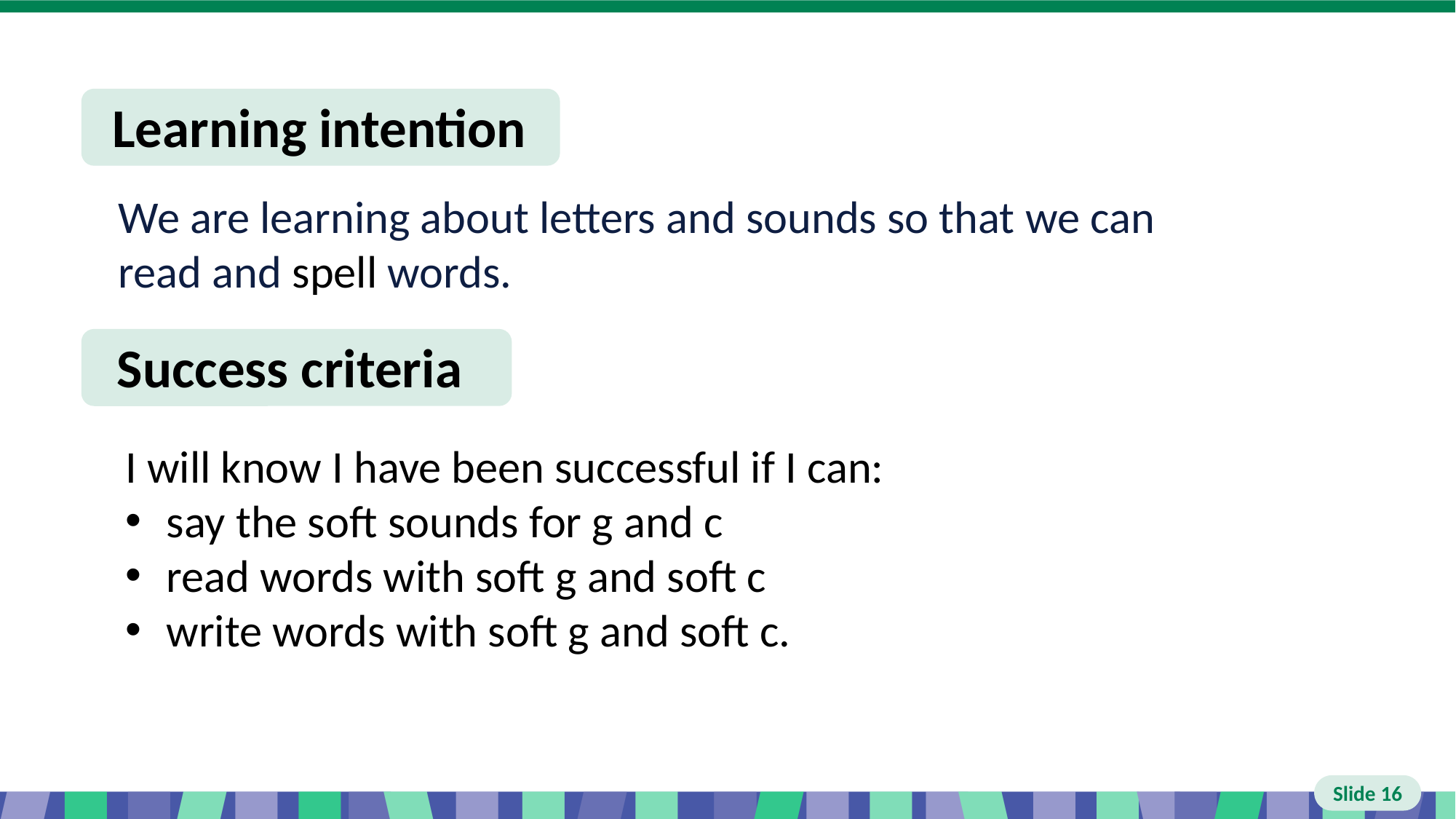

# Slide 16 Learning intention and success criteria
I will know I have been successful if I can:
say the soft sounds for g and c
read words with soft g and soft c
write words with soft g and soft c.